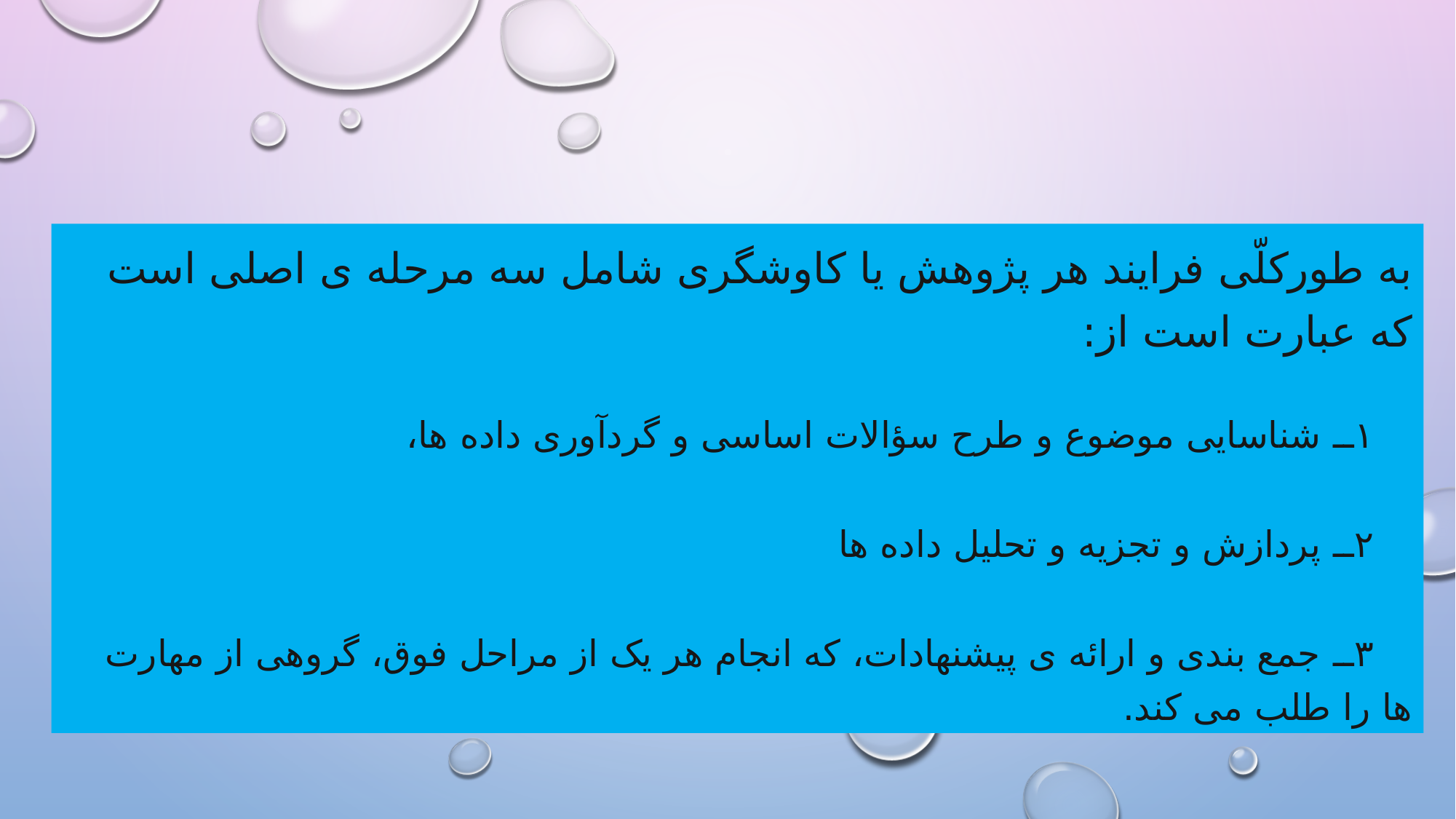

به طورکلّی فرايند هر پژوهش يا کاوشگری شامل سه مرحله ی اصلی است که عبارت است از:

١ــ شناسايی موضوع و طرح سؤالات اساسی و گردآوری داده ها،

٢ــ پردازش و تجزيه و تحليل داده ها

٣ــ جمع بندی و ارائه ی پيشنهادات، که انجام هر يک از مراحل فوق، گروهی از مهارت ها را طلب می کند.